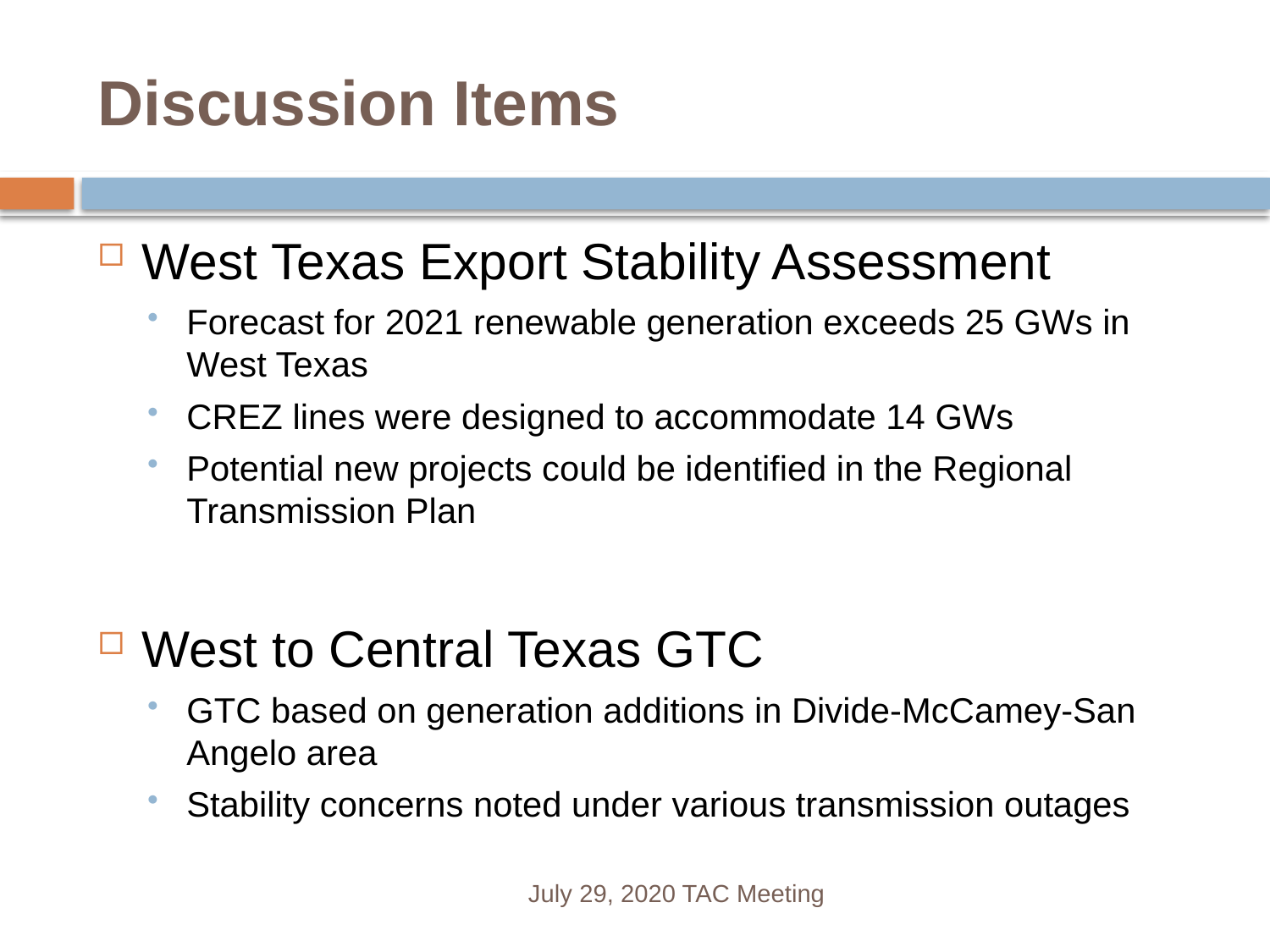

# Discussion Items
West Texas Export Stability Assessment
Forecast for 2021 renewable generation exceeds 25 GWs in West Texas
CREZ lines were designed to accommodate 14 GWs
Potential new projects could be identified in the Regional Transmission Plan

West to Central Texas GTC
GTC based on generation additions in Divide-McCamey-San Angelo area
Stability concerns noted under various transmission outages

July 29, 2020 TAC Meeting